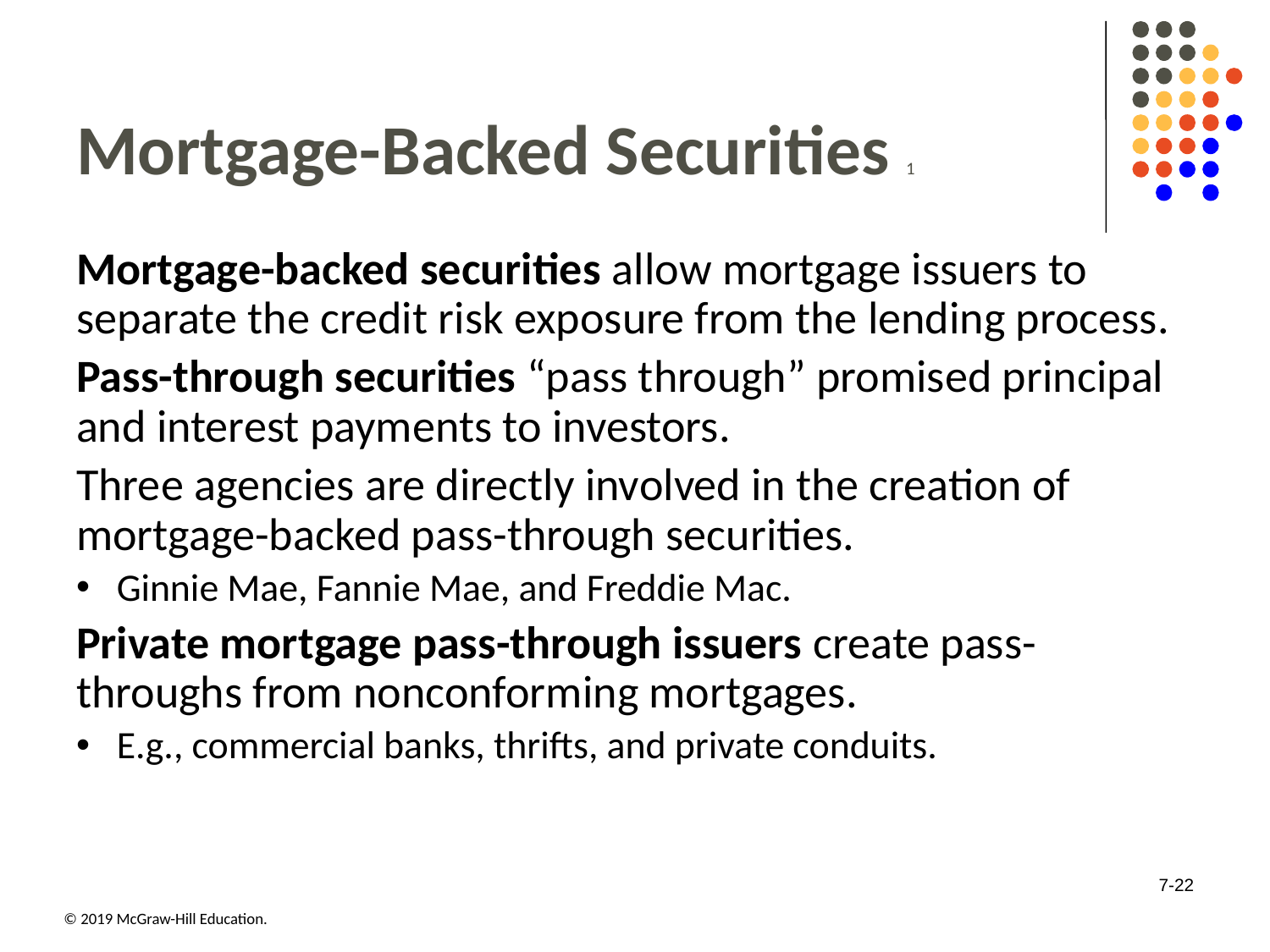

# Mortgage-Backed Securities 1
Mortgage-backed securities allow mortgage issuers to separate the credit risk exposure from the lending process.
Pass-through securities “pass through” promised principal and interest payments to investors.
Three agencies are directly involved in the creation of mortgage-backed pass-through securities.
Ginnie Mae, Fannie Mae, and Freddie Mac.
Private mortgage pass-through issuers create pass-throughs from nonconforming mortgages.
E.g., commercial banks, thrifts, and private conduits.
7-22